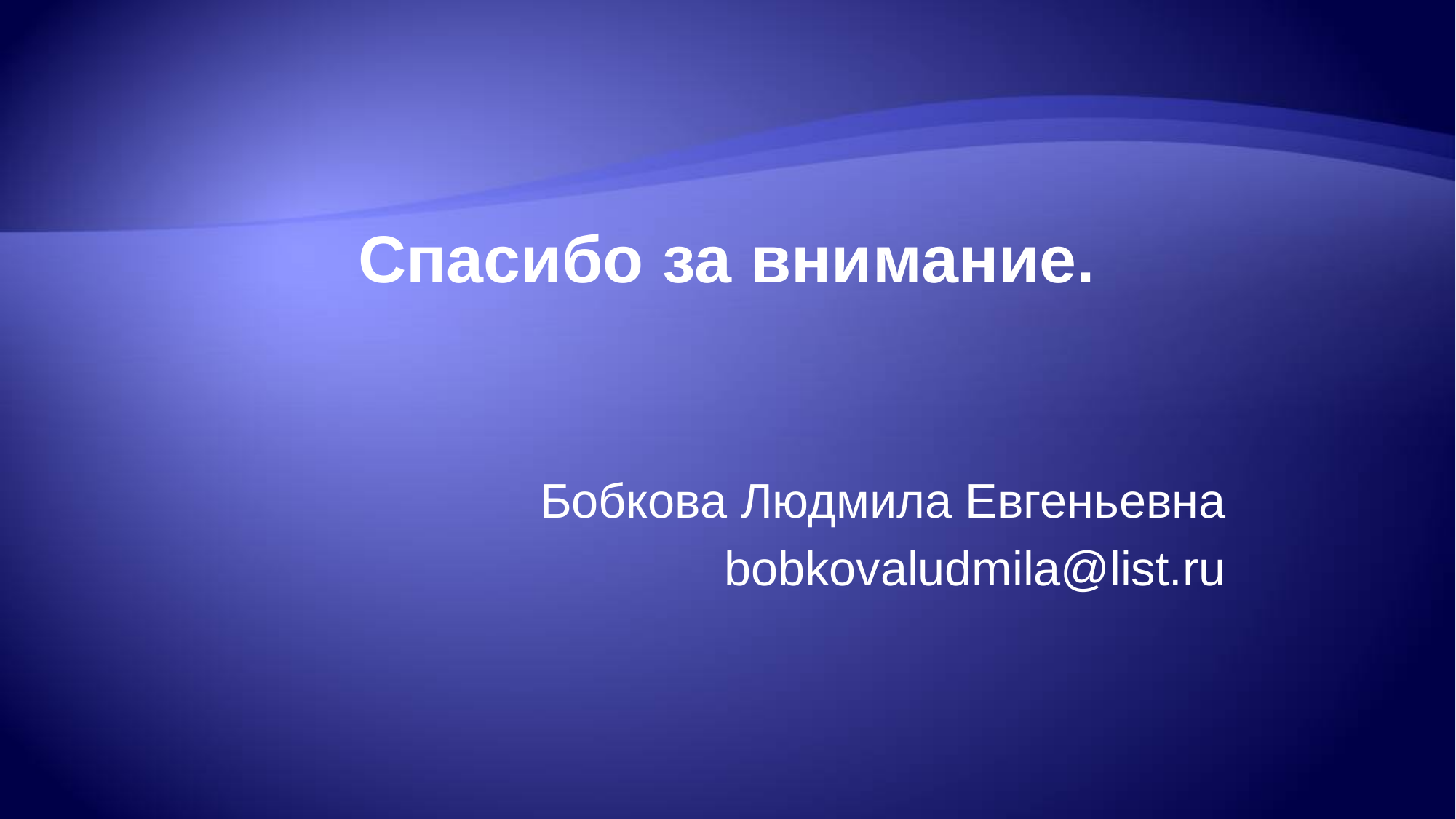

# Спасибо за внимание.
Бобкова Людмила Евгеньевна
bobkovaludmila@list.ru